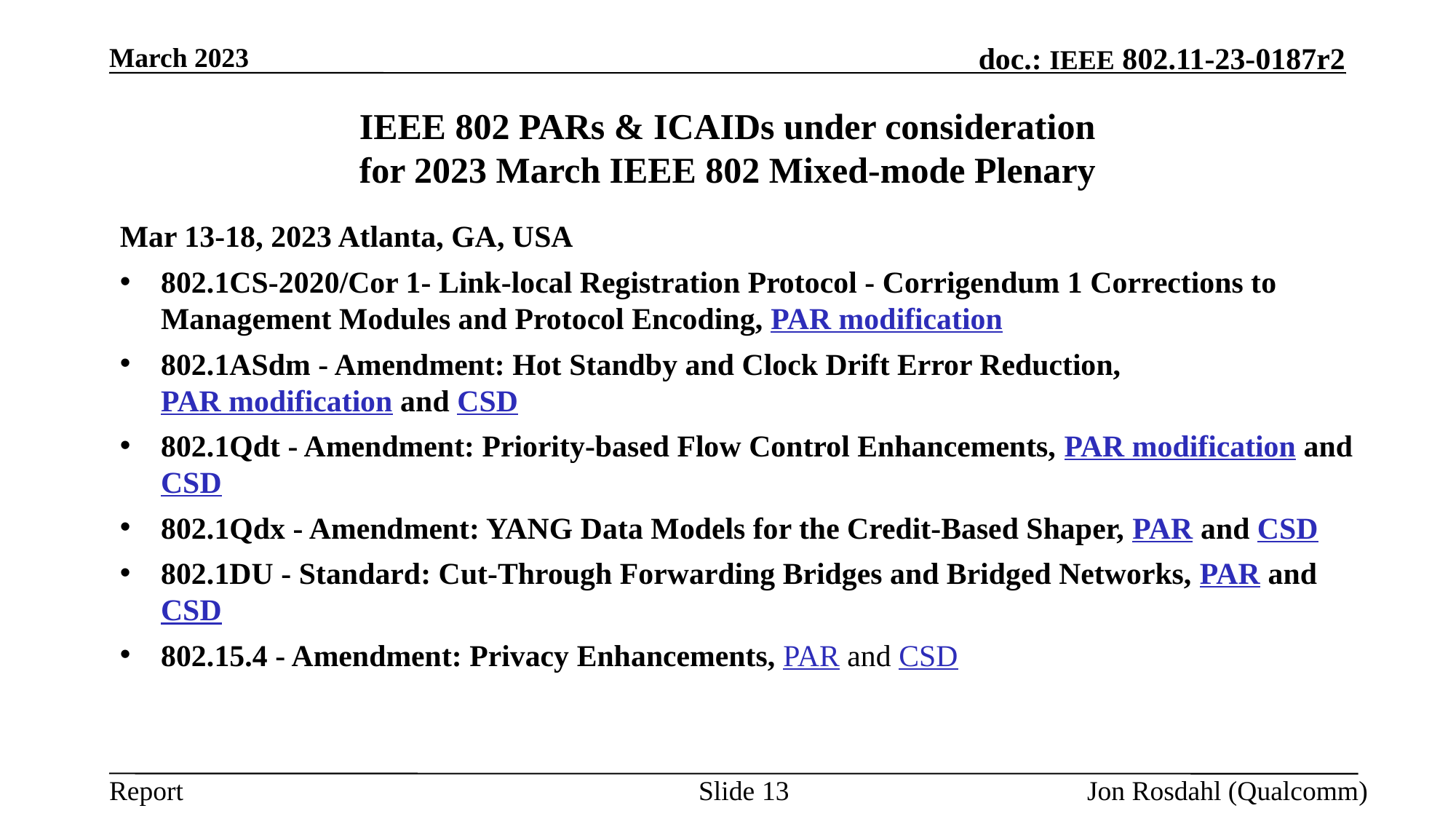

March 2023
# IEEE 802 PARs & ICAIDs under consideration for 2023 March IEEE 802 Mixed-mode Plenary
Mar 13-18, 2023 Atlanta, GA, USA
802.1CS-2020/Cor 1- Link-local Registration Protocol - Corrigendum 1 Corrections to Management Modules and Protocol Encoding, PAR modification
802.1ASdm - Amendment: Hot Standby and Clock Drift Error Reduction, PAR modification and CSD
802.1Qdt - Amendment: Priority-based Flow Control Enhancements, PAR modification and CSD
802.1Qdx - Amendment: YANG Data Models for the Credit-Based Shaper, PAR and CSD
802.1DU - Standard: Cut-Through Forwarding Bridges and Bridged Networks, PAR and CSD
802.15.4 - Amendment: Privacy Enhancements, PAR and CSD
Slide 13
Jon Rosdahl (Qualcomm)